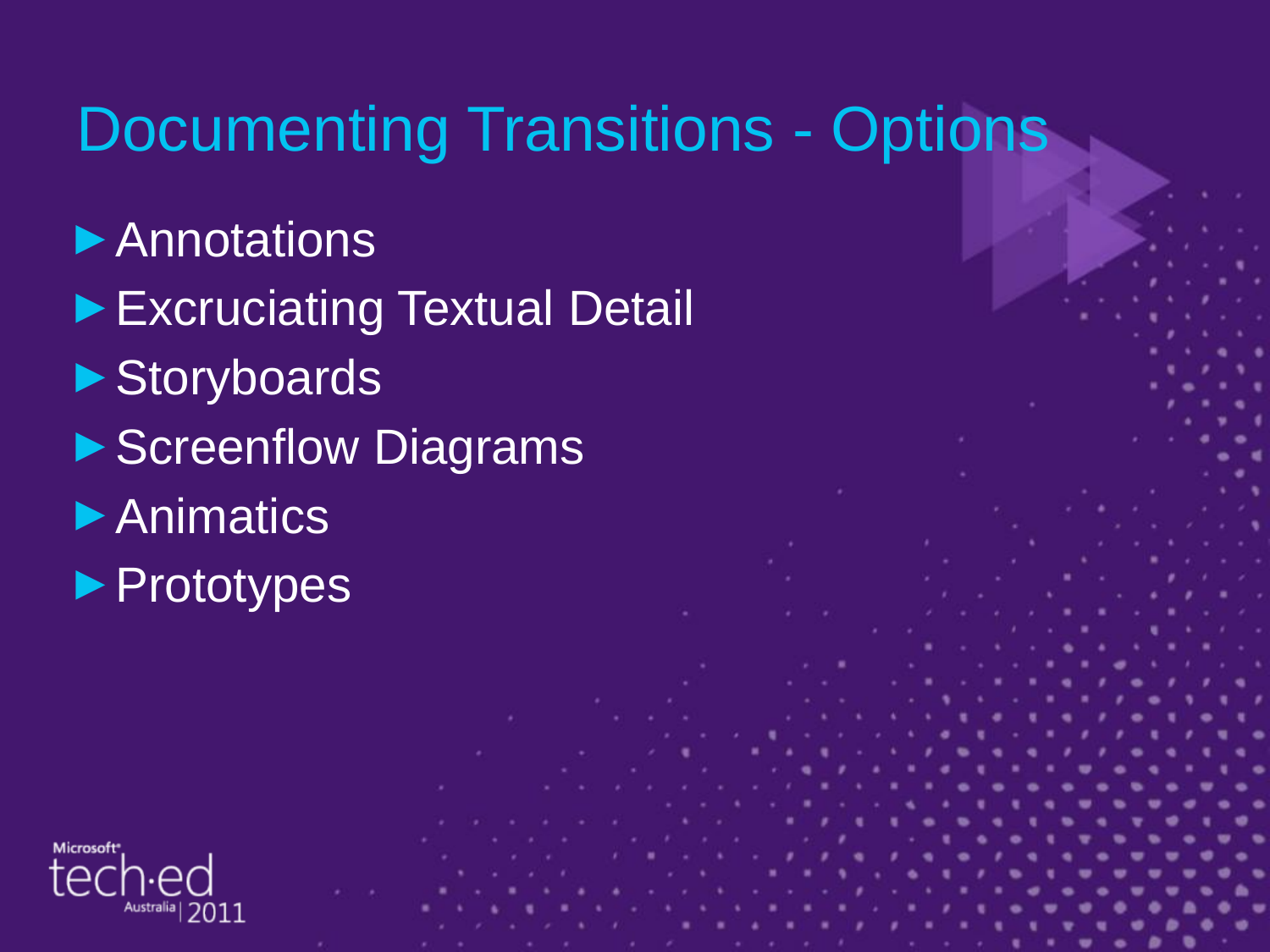

# Documenting Transitions - Options
Annotations
Excruciating Textual Detail
Storyboards
Screenflow Diagrams
Animatics
Prototypes